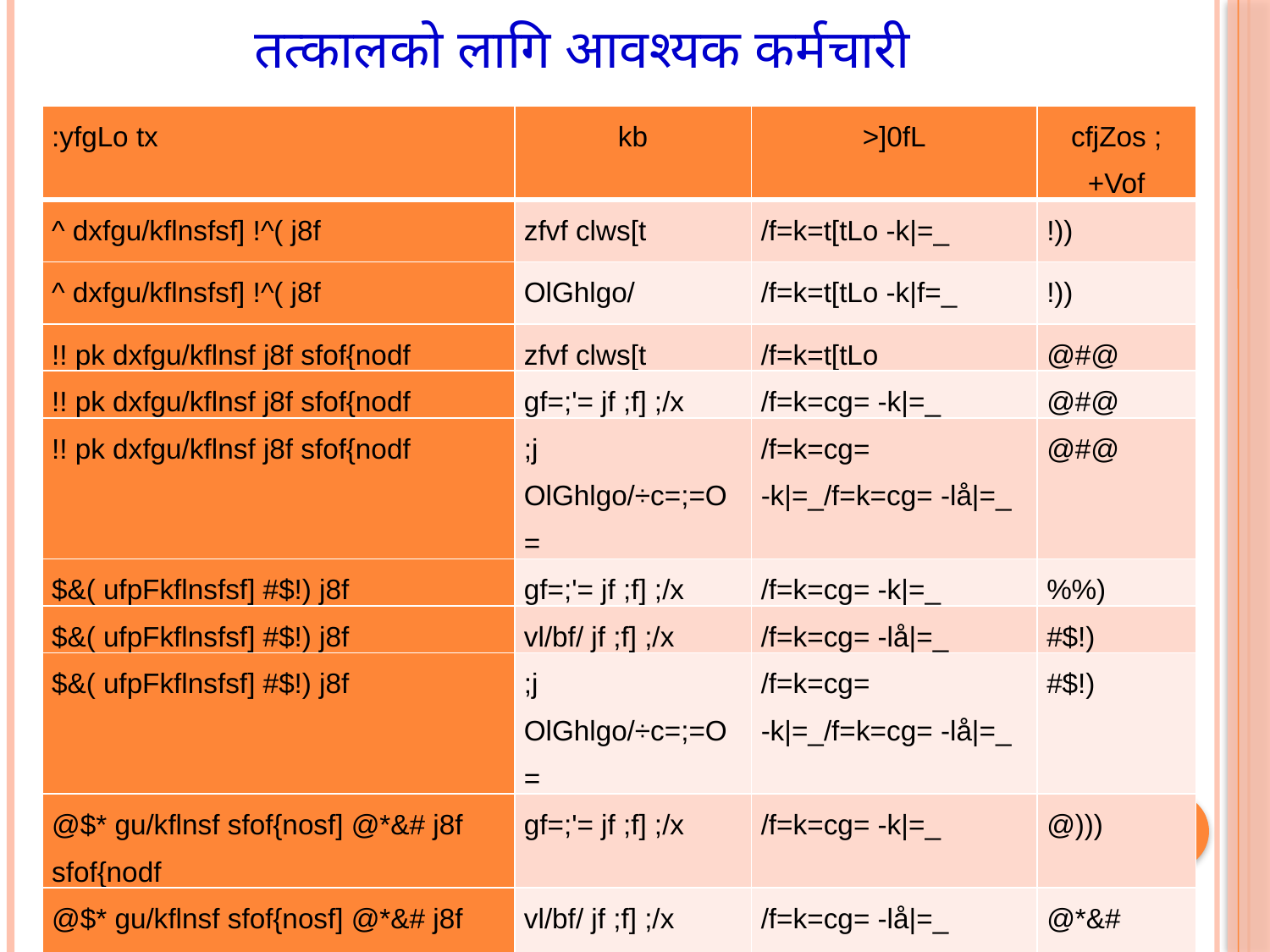

# तत्कालको लागि आवश्यक कर्मचारी
| :yfgLo tx | kb | >]0fL | cfjZos ;+Vof |
| --- | --- | --- | --- |
| ^ dxfgu/kflnsfsf] !^( j8f | zfvf clws[t | /f=k=t[tLo -k|=\_ | !)) |
| ^ dxfgu/kflnsfsf] !^( j8f | OlGhlgo/ | /f=k=t[tLo -k|f=\_ | !)) |
| !! pk dxfgu/kflnsf j8f sfof{nodf | zfvf clws[t | /f=k=t[tLo | @#@ |
| !! pk dxfgu/kflnsf j8f sfof{nodf | gf=;'= jf ;f] ;/x | /f=k=cg= -k|=\_ | @#@ |
| !! pk dxfgu/kflnsf j8f sfof{nodf | ;j OlGhlgo/÷c=;=O= | /f=k=cg= -k|=\_/f=k=cg= -lå|=\_ | @#@ |
| $&( ufpFkflnsfsf] #$!) j8f | gf=;'= jf ;f] ;/x | /f=k=cg= -k|=\_ | %%) |
| $&( ufpFkflnsfsf] #$!) j8f | vl/bf/ jf ;f] ;/x | /f=k=cg= -lå|=\_ | #$!) |
| $&( ufpFkflnsfsf] #$!) j8f | ;j OlGhlgo/÷c=;=O= | /f=k=cg= -k|=\_/f=k=cg= -lå|=\_ | #$!) |
| @$\* gu/kflnsf sfof{nosf] @\*&# j8f sfof{nodf | gf=;'= jf ;f] ;/x | /f=k=cg= -k|=\_ | @))) |
| @$\* gu/kflnsf sfof{nosf] @\*&# j8f sfof{nodf | vl/bf/ jf ;f] ;/x | /f=k=cg= -lå|=\_ | @\*&# |
| @$\* gu/kflnsf sfof{nosf] @\*&# j8f sfof{nodf | ;j OlGhlgo/÷c=;=O= | /f=k=cg= -k|=\_ /f=k=cg= -lå|=\_ | @\*&# |
| hDdf Go"gtd sd{rf/L |  |  | !^)!@ |